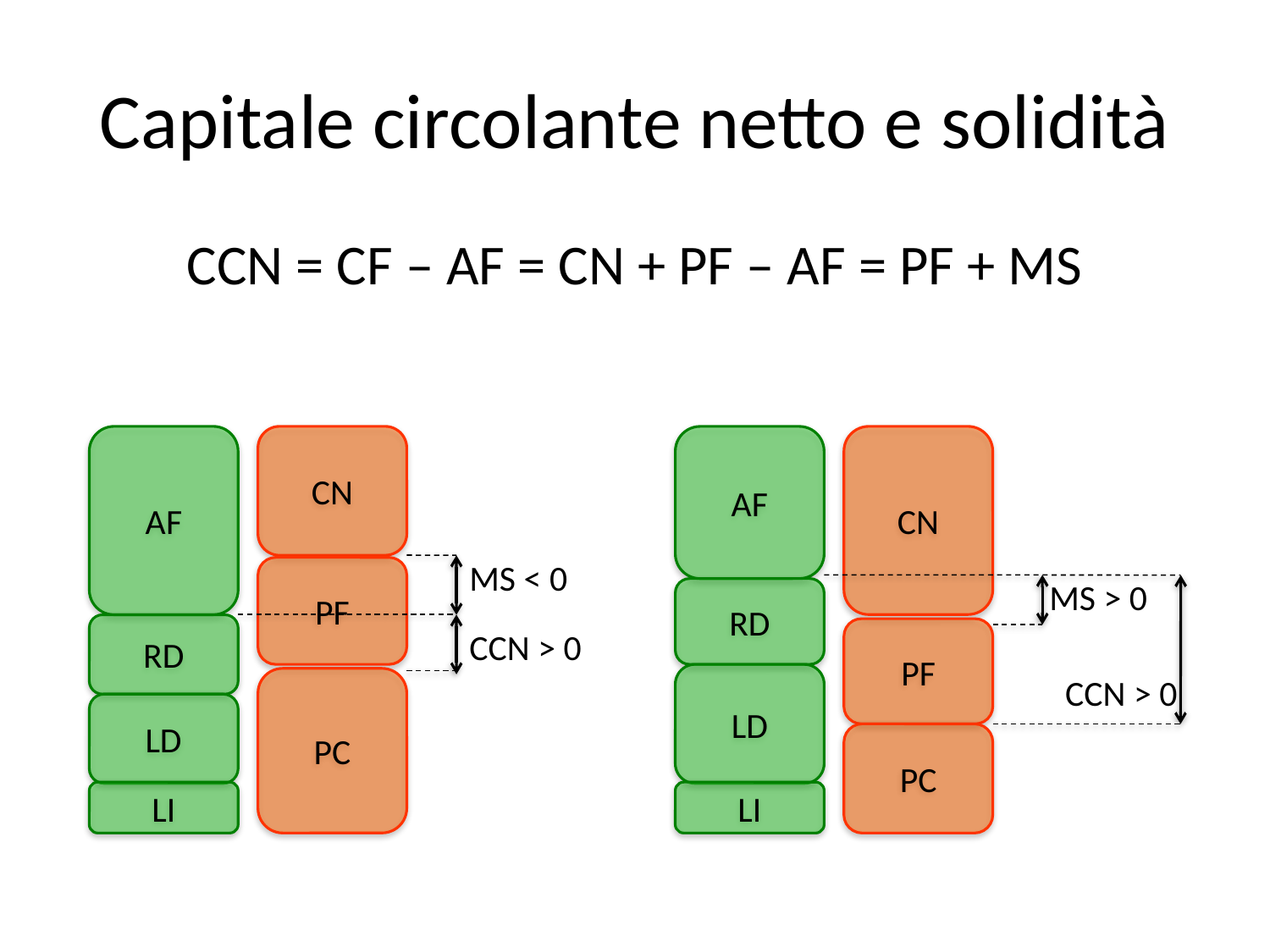

# Capitale circolante netto e solidità
CCN = CF – AF = CN + PF – AF = PF + MS
AF
CN
AF
CN
MS < 0
PF
MS > 0
RD
RD
CCN > 0
PF
CCN > 0
LD
PC
LD
PC
LI
LI